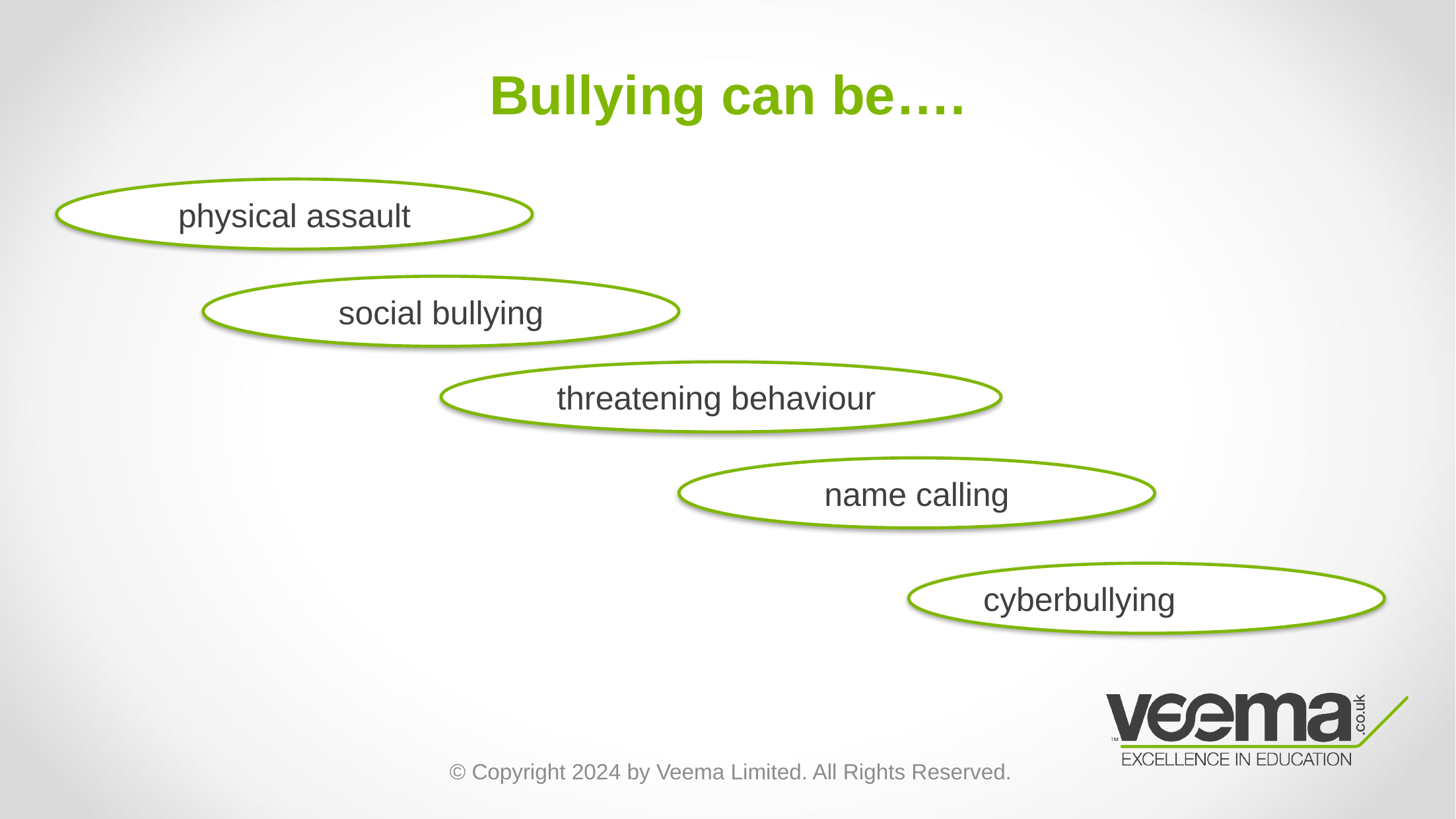

# Bullying can be….
physical assault
social bullying
threatening behaviour
name calling
cyberbullying